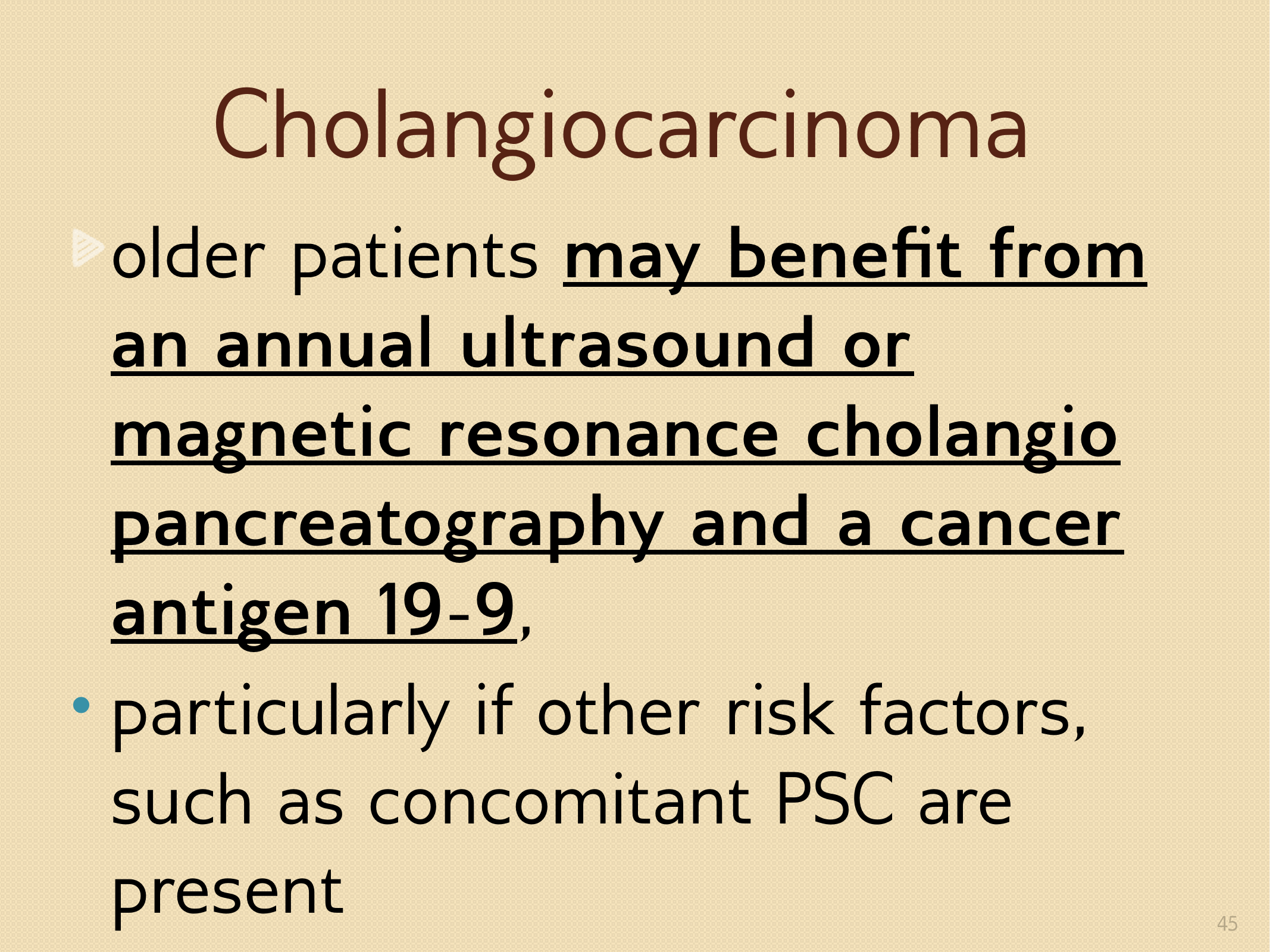

# Cholangiocarcinoma
older patients may benefit from an annual ultrasound or magnetic resonance cholangio pancreatography and a cancer antigen 19-9,
particularly if other risk factors, such as concomitant PSC are present
45